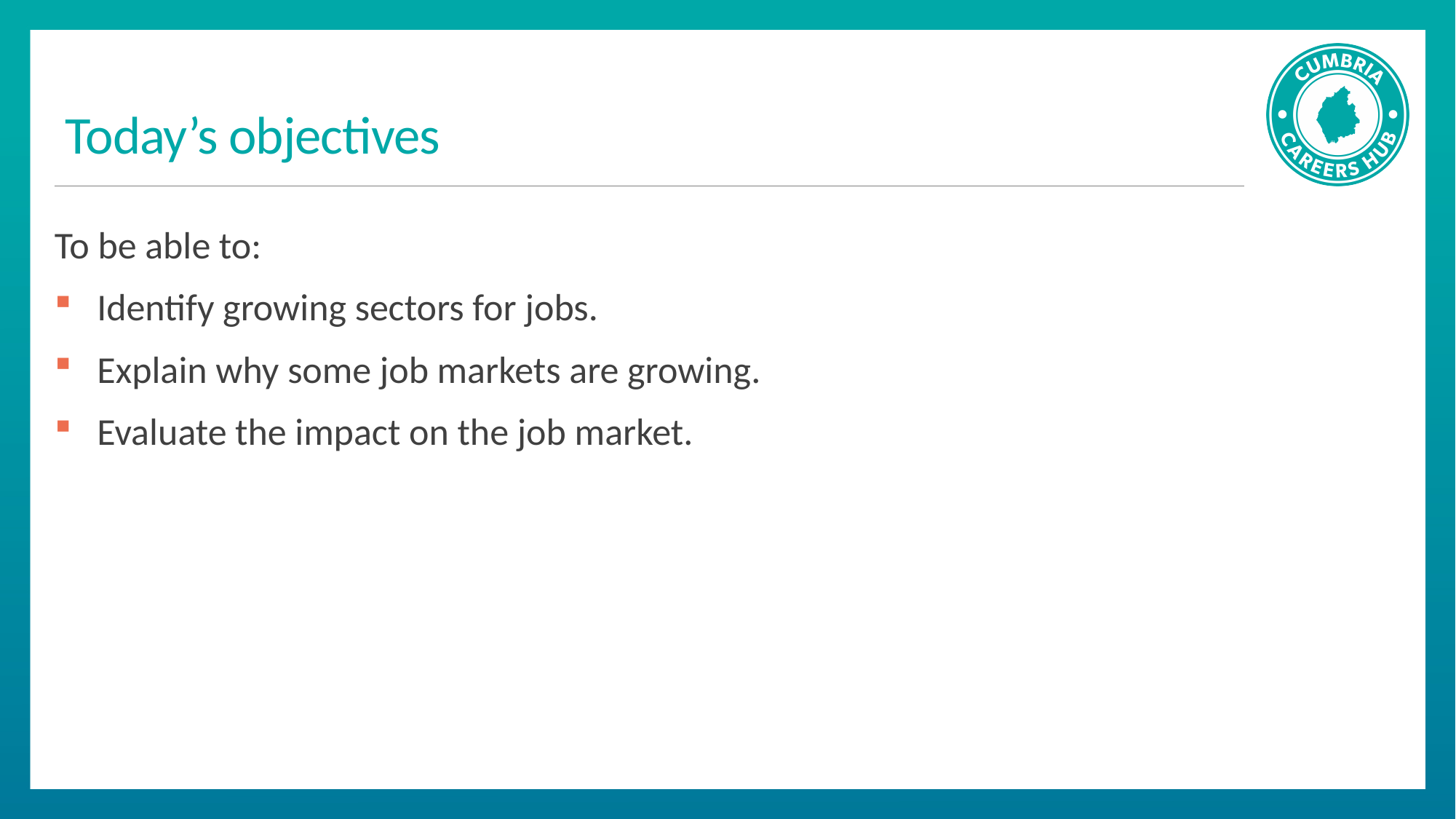

# Today’s objectives
To be able to:
Identify growing sectors for jobs.
Explain why some job markets are growing.
Evaluate the impact on the job market.